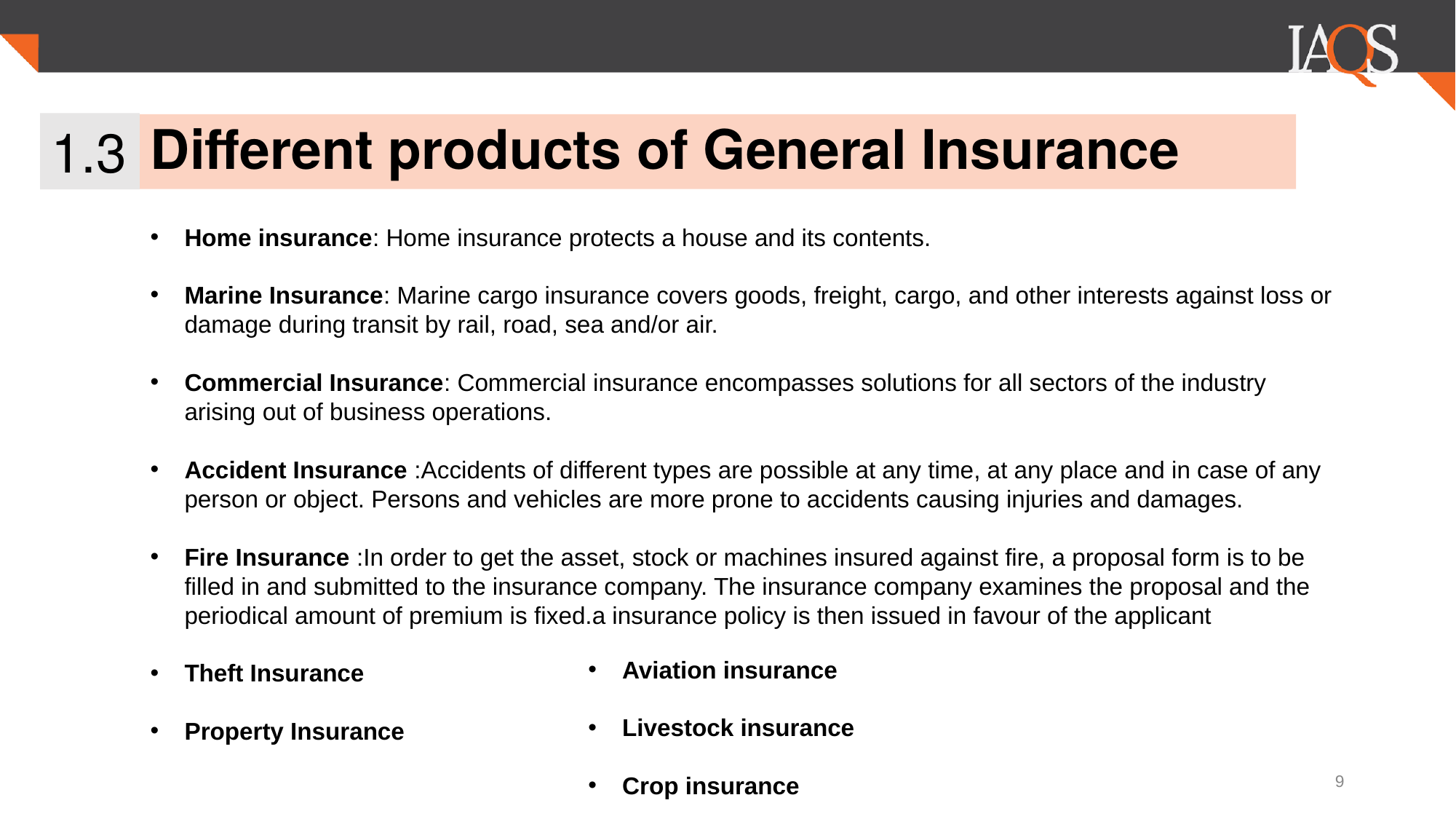

1.3
# Different products of General Insurance
Home insurance: Home insurance protects a house and its contents.

Marine Insurance: Marine cargo insurance covers goods, freight, cargo, and other interests against loss or damage during transit by rail, road, sea and/or air.

Commercial Insurance: Commercial insurance encompasses solutions for all sectors of the industry arising out of business operations.

Accident Insurance :Accidents of different types are possible at any time, at any place and in case of any person or object. Persons and vehicles are more prone to accidents causing injuries and damages.

Fire Insurance :In order to get the asset, stock or machines insured against fire, a proposal form is to be filled in and submitted to the insurance company. The insurance company examines the proposal and the periodical amount of premium is fixed.a insurance policy is then issued in favour of the applicant

Theft Insurance

Property Insurance

Aviation insurance

Livestock insurance

Crop insurance
9